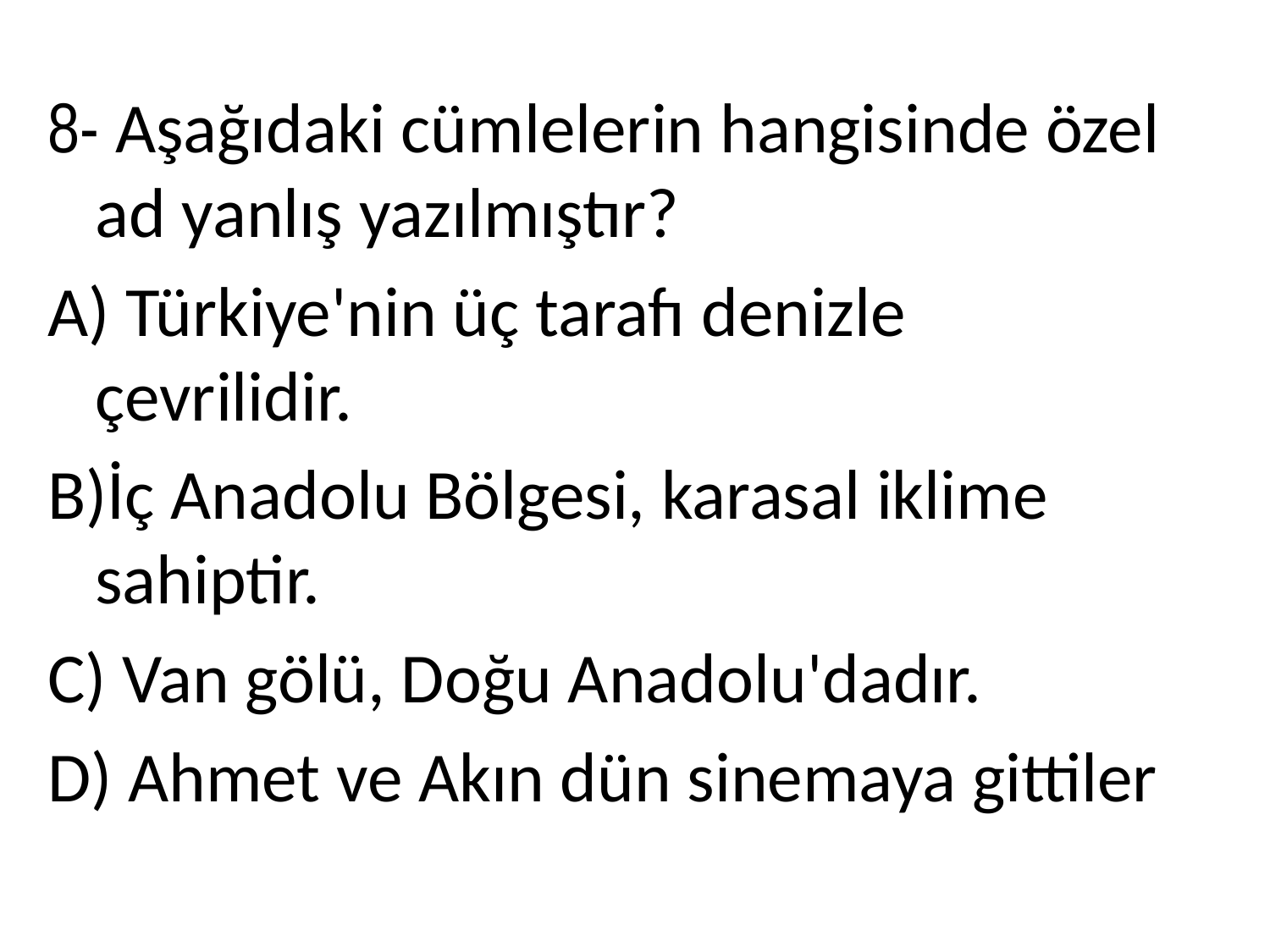

8- Aşağıdaki cümlelerin hangisinde özel ad yanlış yazılmıştır?
A) Türkiye'nin üç tarafı denizle çevrilidir.
B)İç Anadolu Bölgesi, karasal iklime sahiptir.
C) Van gölü, Doğu Anadolu'dadır.
D) Ahmet ve Akın dün sinemaya gittiler